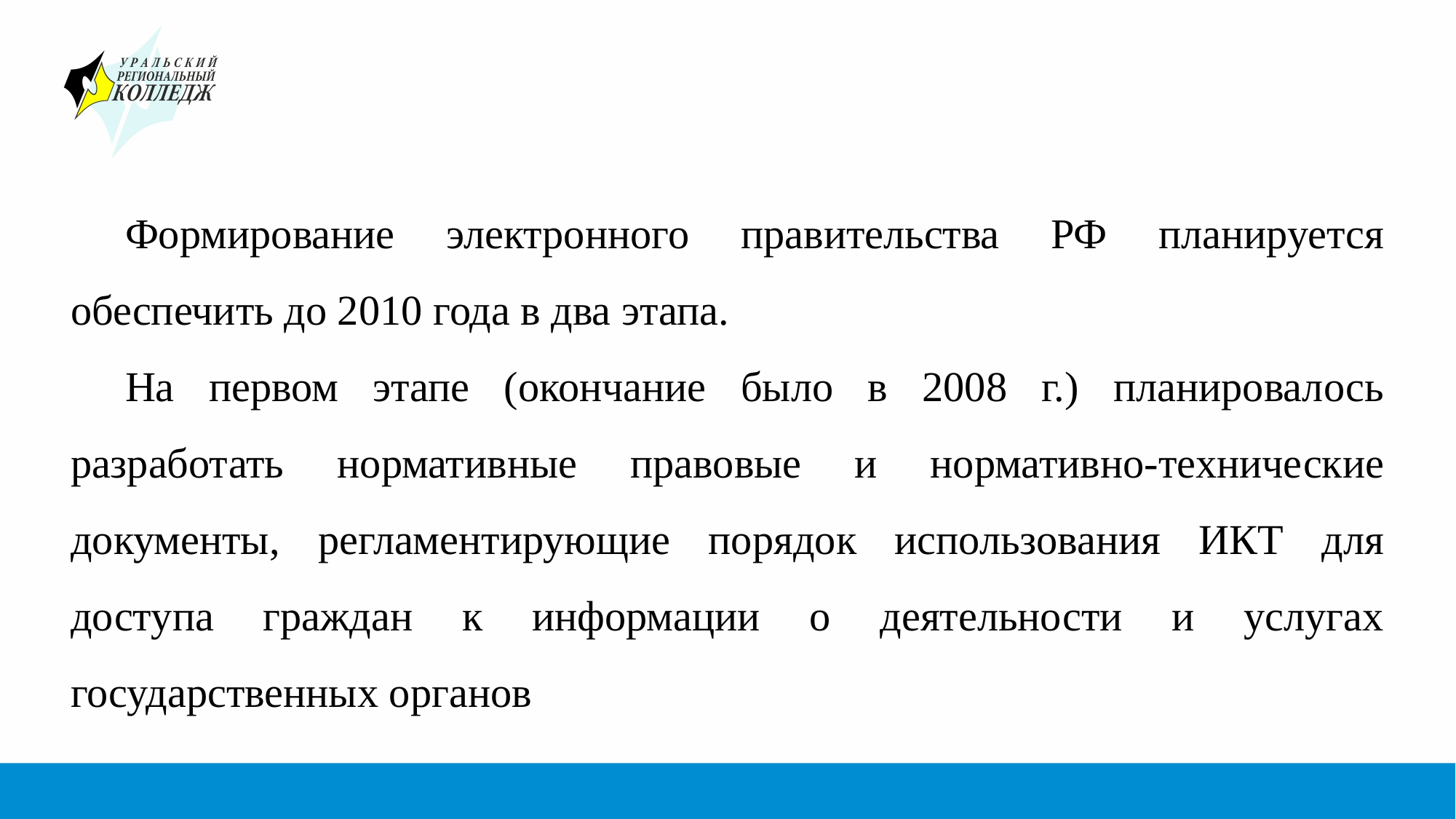

#
Формирование электронного правительства РФ планируется обеспечить до 2010 года в два этапа.
На первом этапе (окончание было в 2008 г.) планировалось разработать нормативные правовые и нормативно-технические документы, регламентирующие порядок использования ИКТ для доступа граждан к информации о деятельности и услугах государственных органов